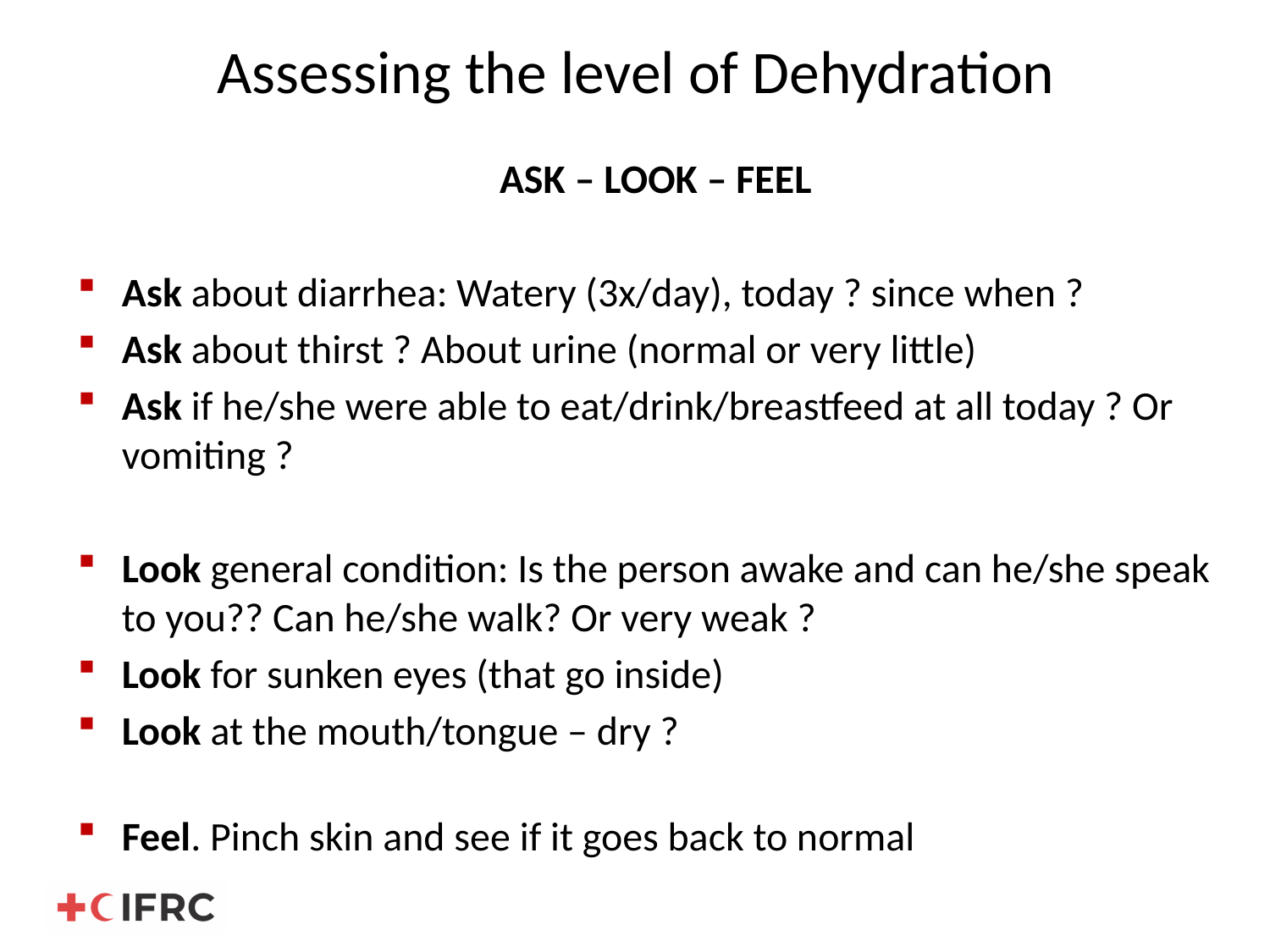

# Assessing the level of Dehydration
ASK – LOOK – FEEL

Ask about diarrhea: Watery (3x/day), today ? since when ?
Ask about thirst ? About urine (normal or very little)
Ask if he/she were able to eat/drink/breastfeed at all today ? Or vomiting ?

Look general condition: Is the person awake and can he/she speak to you?? Can he/she walk? Or very weak ?
Look for sunken eyes (that go inside)
Look at the mouth/tongue – dry ?
Feel. Pinch skin and see if it goes back to normal